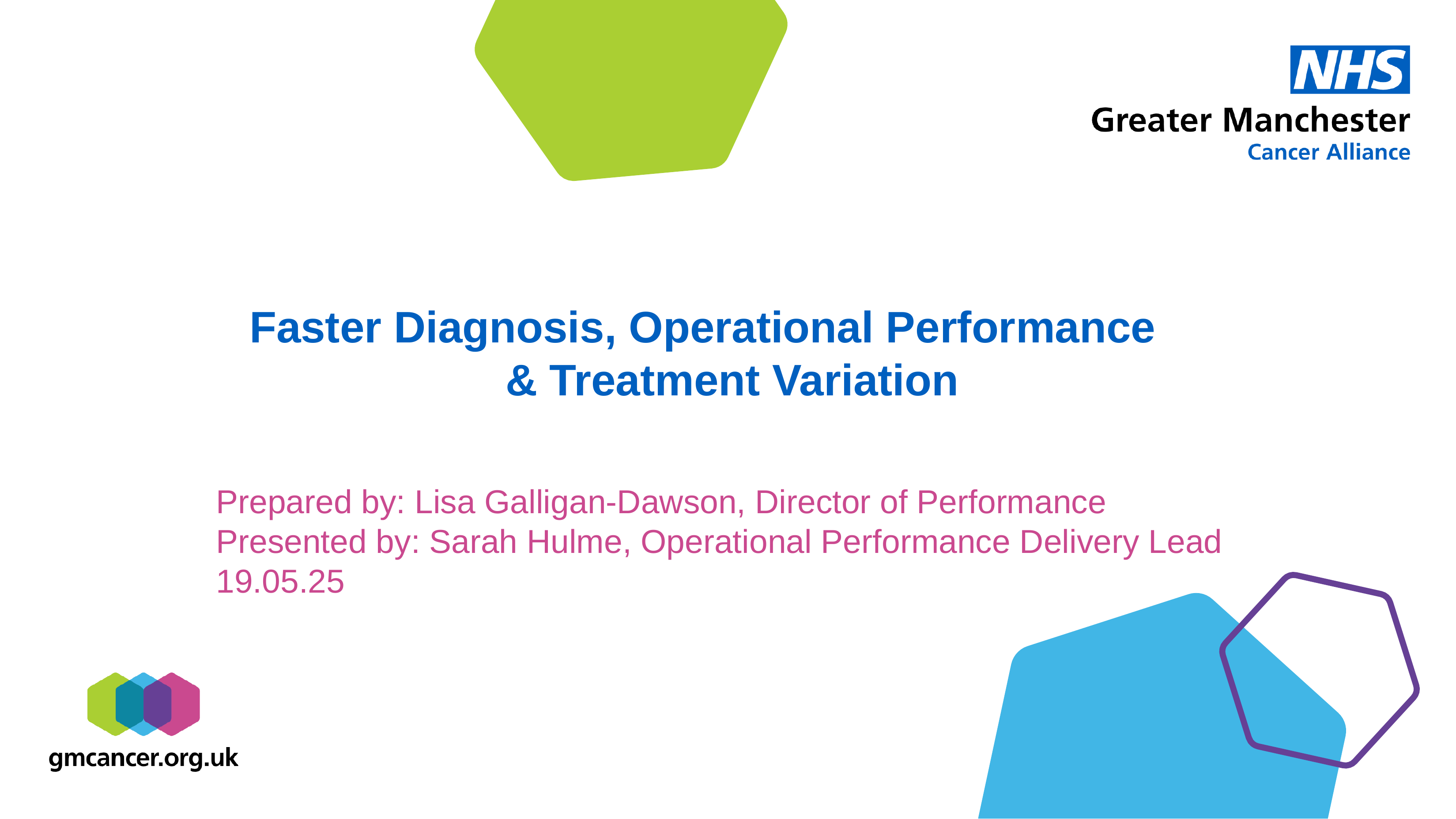

Faster Diagnosis, Operational Performance
& Treatment Variation
Prepared by: Lisa Galligan-Dawson, Director of Performance
Presented by: Sarah Hulme, Operational Performance Delivery Lead
19.05.25